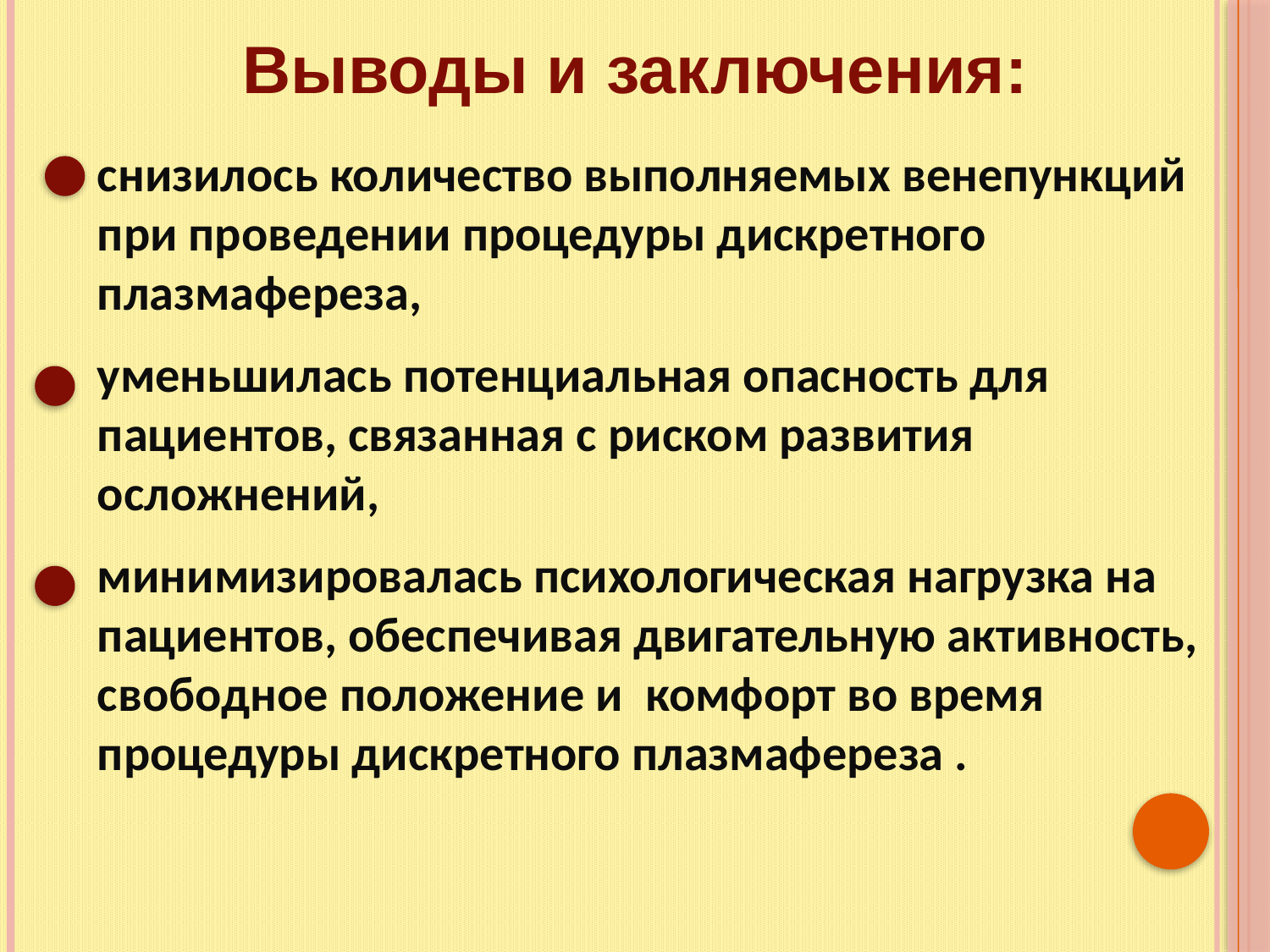

Выводы и заключения:
снизилось количество выполняемых венепункций при проведении процедуры дискретного плазмафереза,
уменьшилась потенциальная опасность для пациентов, связанная с риском развития осложнений,
минимизировалась психологическая нагрузка на пациентов, обеспечивая двигательную активность, свободное положение и  комфорт во время  процедуры дискретного плазмафереза .